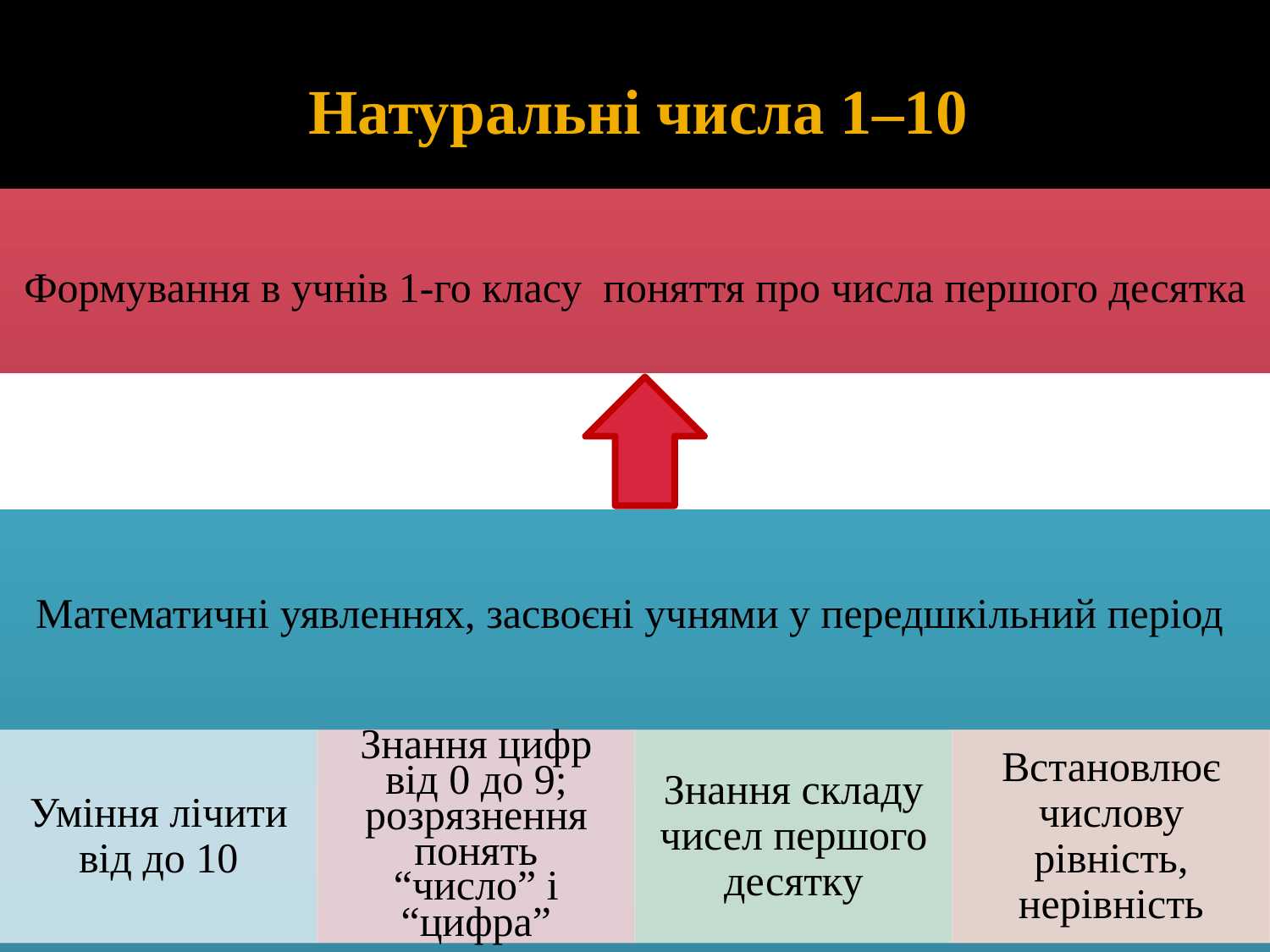

# Натуральні числа 1–10
Математичні уявленнях, засвоєні учнями у передшкільний період
Уміння лічити від до 10
Знання цифр від 0 до 9; розрязнення понять “число” і “цифра”
Знання складу чисел першого десятку
Встановлює числову рівність, нерівність
Формування в учнів 1-го класу  поняття про числа першого десятка